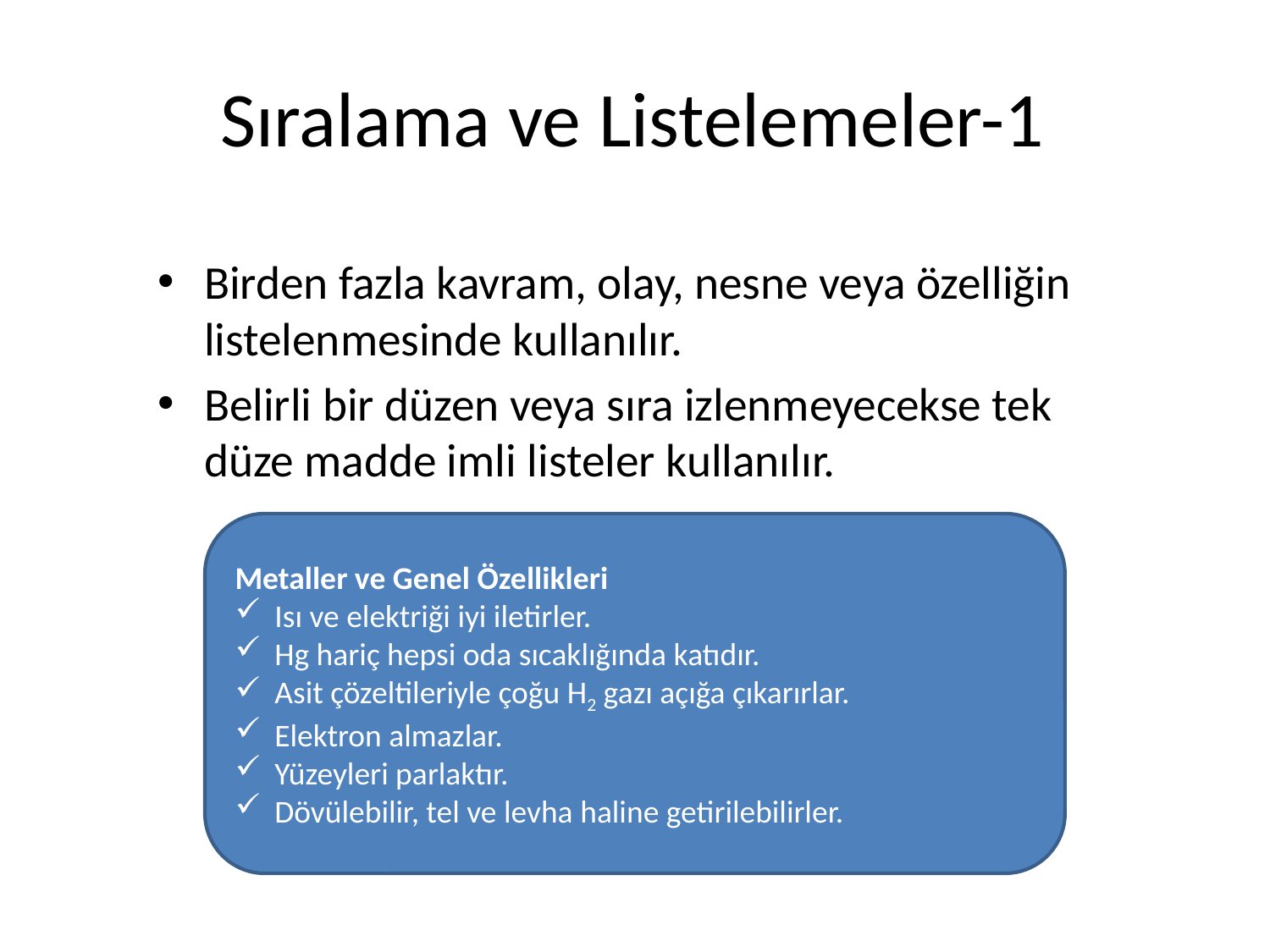

# Sıralama ve Listelemeler-1
Birden fazla kavram, olay, nesne veya özelliğin listelenmesinde kullanılır.
Belirli bir düzen veya sıra izlenmeyecekse tek düze madde imli listeler kullanılır.

Metaller ve Genel Özellikleri
Isı ve elektriği iyi iletirler.
Hg hariç hepsi oda sıcaklığında katıdır.
Asit çözeltileriyle çoğu H2 gazı açığa çıkarırlar.
Elektron almazlar.
Yüzeyleri parlaktır.
Dövülebilir, tel ve levha haline getirilebilirler.